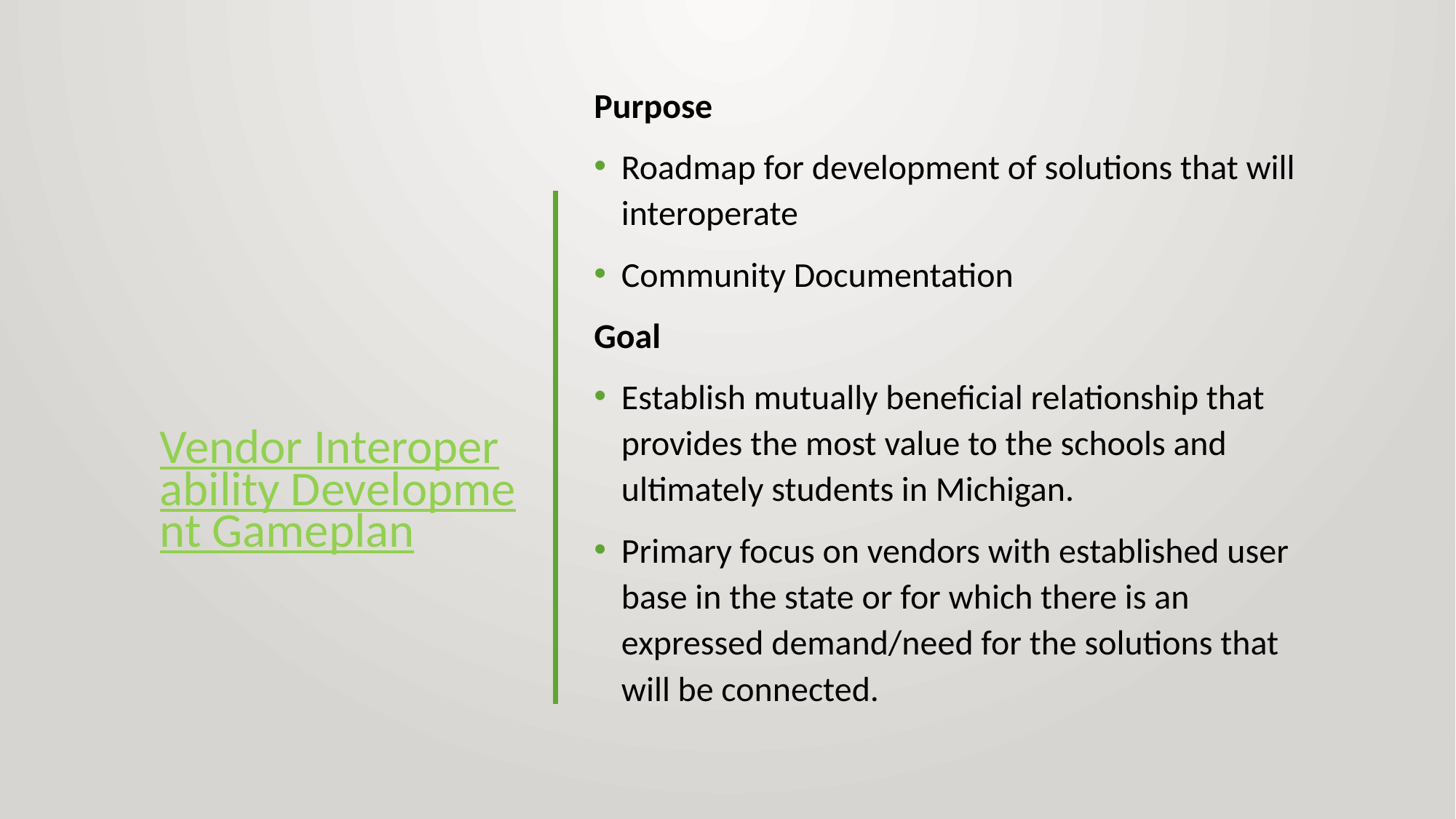

Purpose
Roadmap for development of solutions that will interoperate
Community Documentation
Goal
Establish mutually beneficial relationship that provides the most value to the schools and ultimately students in Michigan.
Primary focus on vendors with established user base in the state or for which there is an expressed demand/need for the solutions that will be connected.

# Vendor Interoperability Development Gameplan